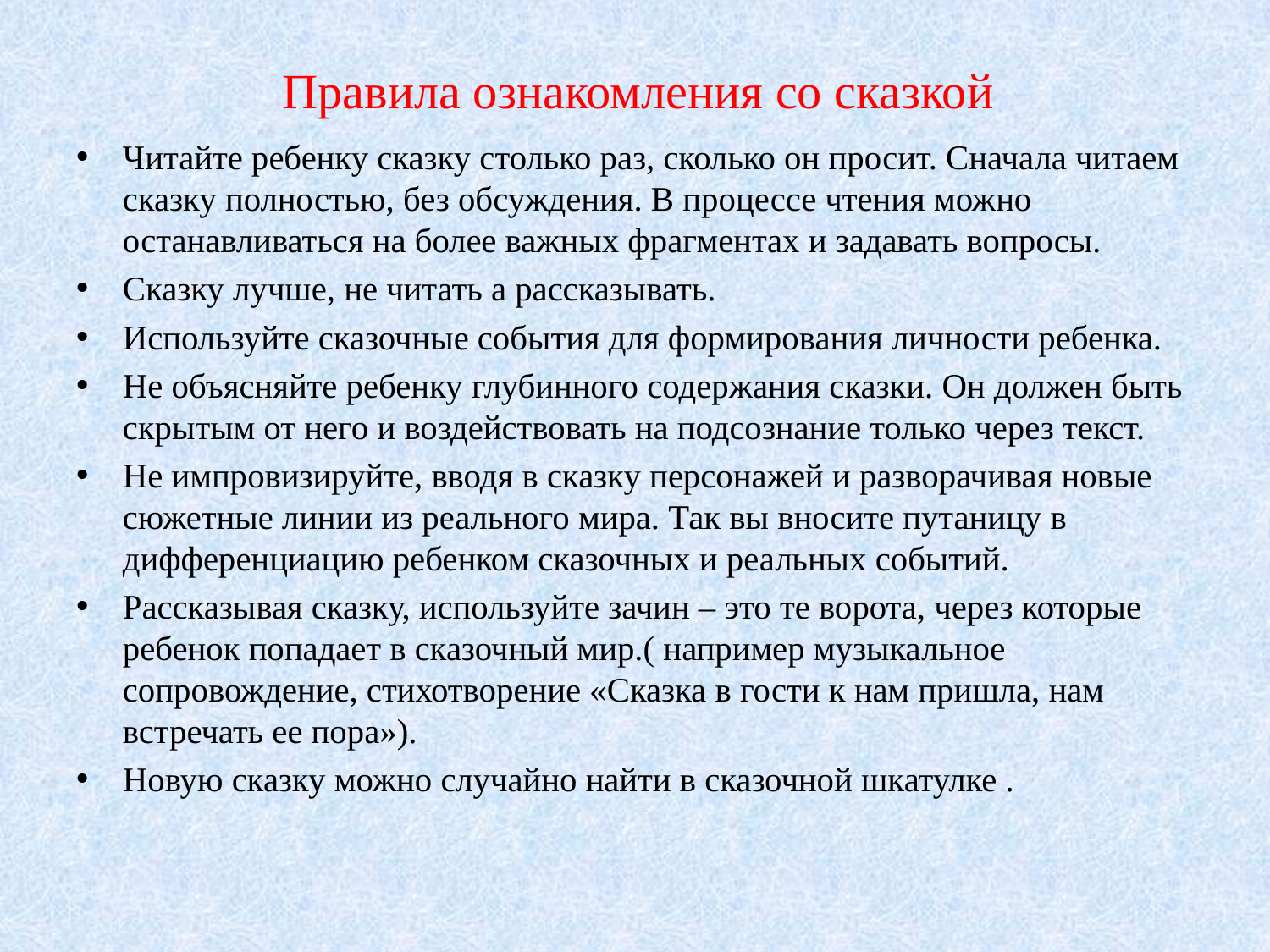

# Правила ознакомления со сказкой
Читайте ребенку сказку столько раз, сколько он просит. Сначала читаем сказку полностью, без обсуждения. В процессе чтения можно останавливаться на более важных фрагментах и задавать вопросы.
Сказку лучше, не читать а рассказывать.
Используйте сказочные события для формирования личности ребенка.
Не объясняйте ребенку глубинного содержания сказки. Он должен быть скрытым от него и воздействовать на подсознание только через текст.
Не импровизируйте, вводя в сказку персонажей и разворачивая новые сюжетные линии из реального мира. Так вы вносите путаницу в дифференциацию ребенком сказочных и реальных событий.
Рассказывая сказку, используйте зачин – это те ворота, через которые ребенок попадает в сказочный мир.( например музыкальное сопровождение, стихотворение «Сказка в гости к нам пришла, нам встречать ее пора»).
Новую сказку можно случайно найти в сказочной шкатулке .